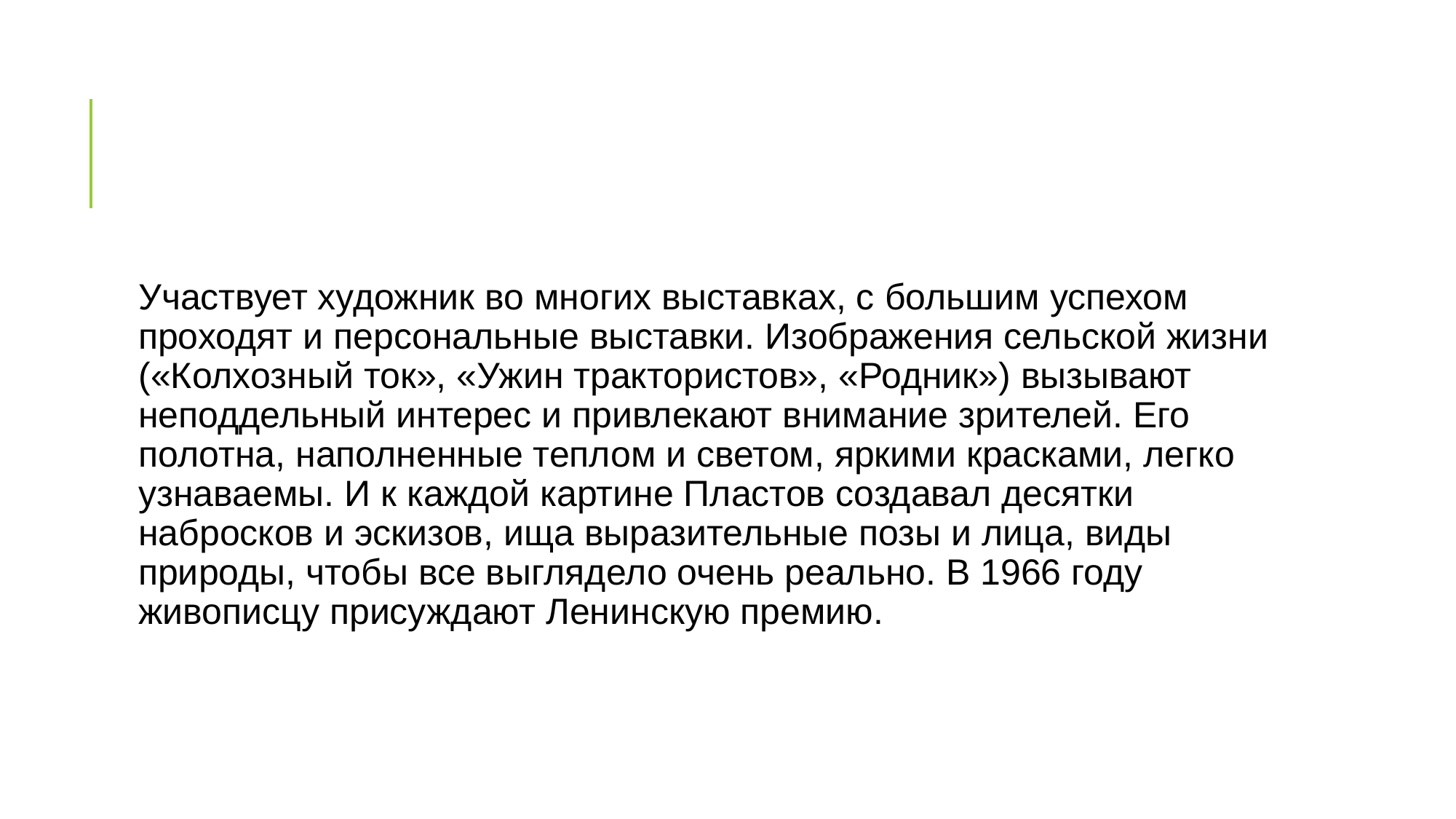

#
Участвует художник во многих выставках, с большим успехом проходят и персональные выставки. Изображения сельской жизни («Колхозный ток», «Ужин трактористов», «Родник») вызывают неподдельный интерес и привлекают внимание зрителей. Его полотна, наполненные теплом и светом, яркими красками, легко узнаваемы. И к каждой картине Пластов создавал десятки набросков и эскизов, ища выразительные позы и лица, виды природы, чтобы все выглядело очень реально. В 1966 году живописцу присуждают Ленинскую премию.